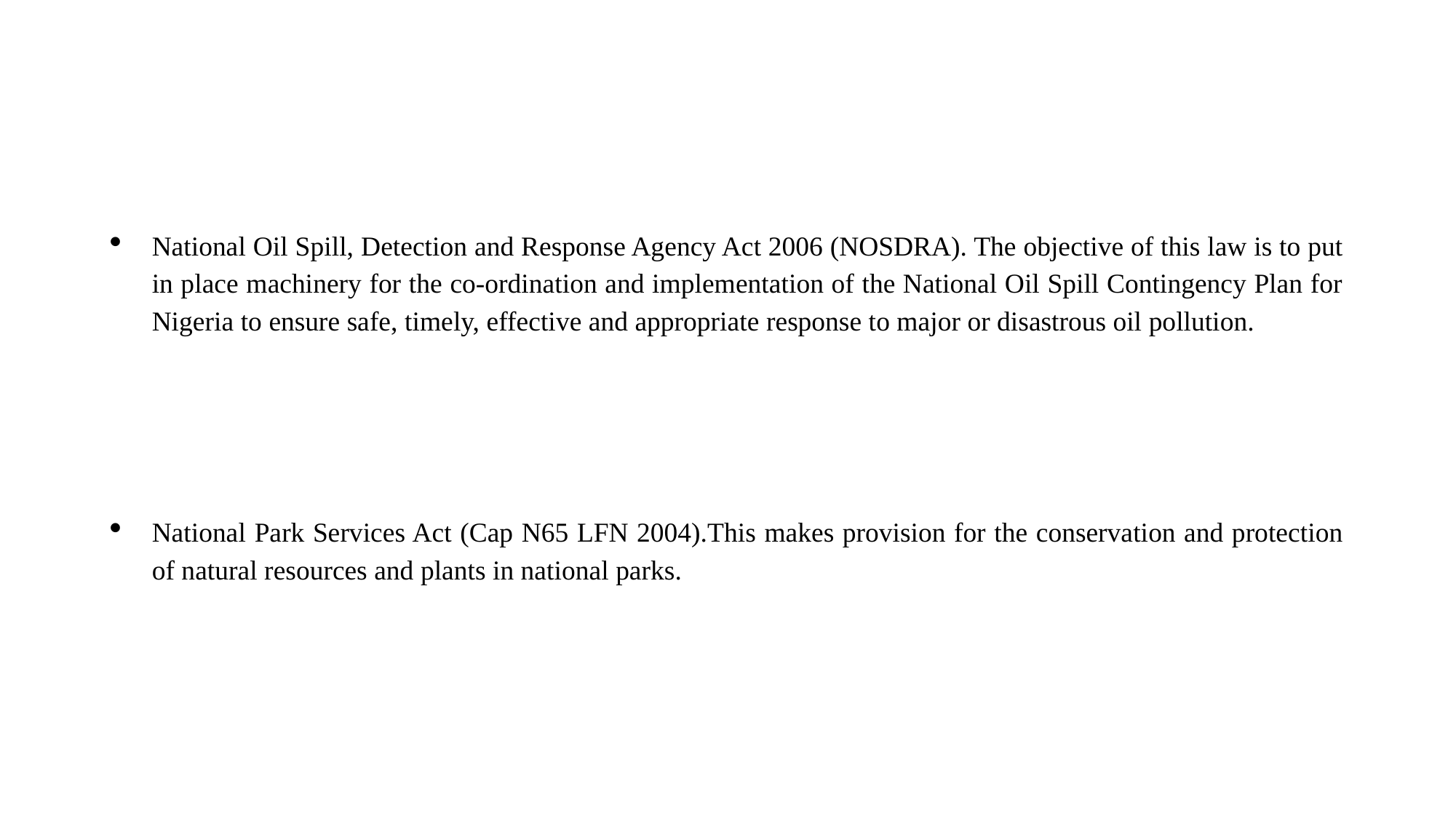

#
National Oil Spill, Detection and Response Agency Act 2006 (NOSDRA). The objective of this law is to put in place machinery for the co-ordination and implementation of the National Oil Spill Contingency Plan for Nigeria to ensure safe, timely, effective and appropriate response to major or disastrous oil pollution.

National Park Services Act (Cap N65 LFN 2004).This makes provision for the conservation and protection of natural resources and plants in national parks.